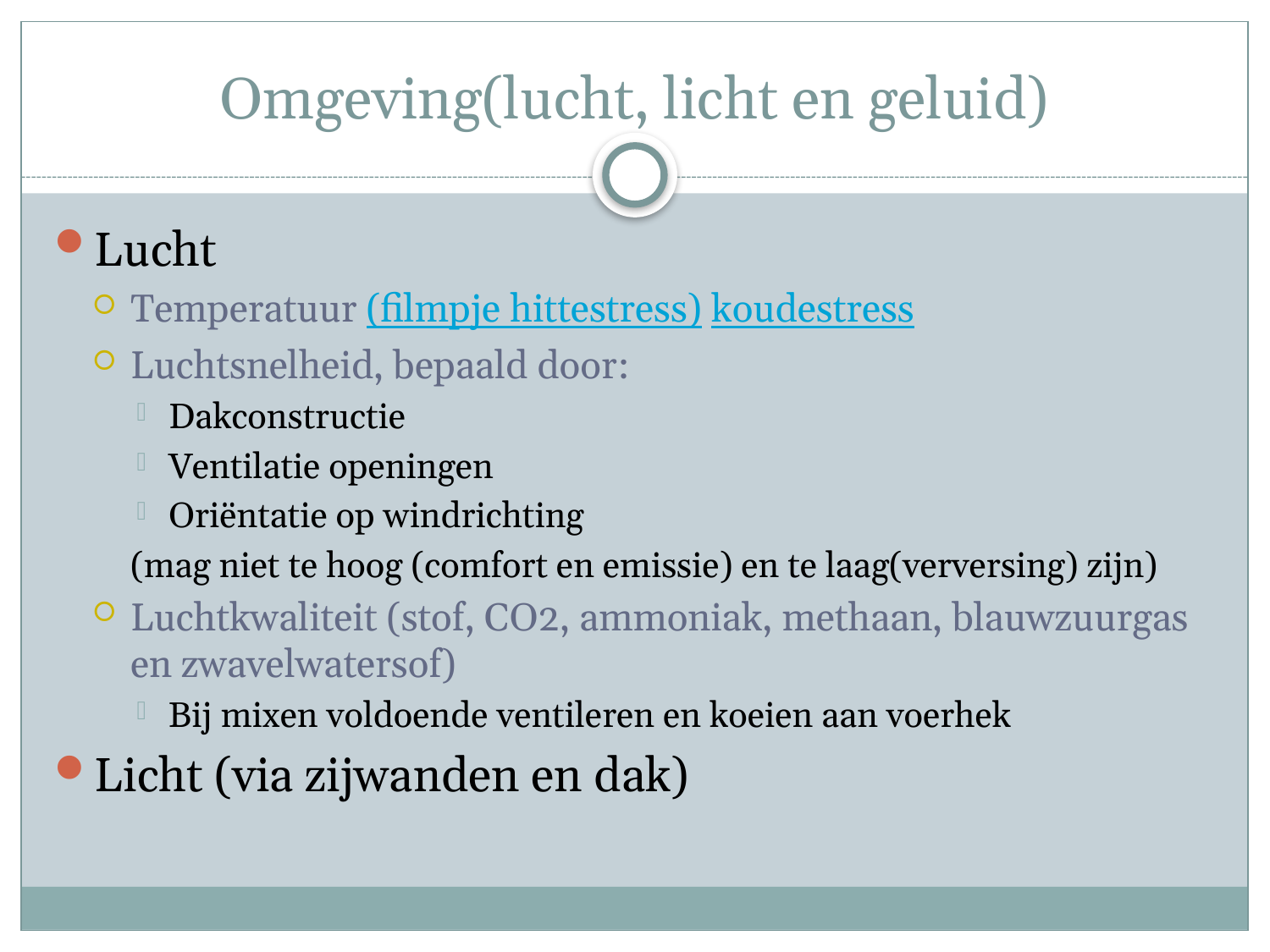

# Omgeving(lucht, licht en geluid)
Lucht
Temperatuur (filmpje hittestress) koudestress
Luchtsnelheid, bepaald door:
Dakconstructie
Ventilatie openingen
Oriëntatie op windrichting
(mag niet te hoog (comfort en emissie) en te laag(verversing) zijn)
Luchtkwaliteit (stof, CO2, ammoniak, methaan, blauwzuurgas en zwavelwatersof)
Bij mixen voldoende ventileren en koeien aan voerhek
Licht (via zijwanden en dak)